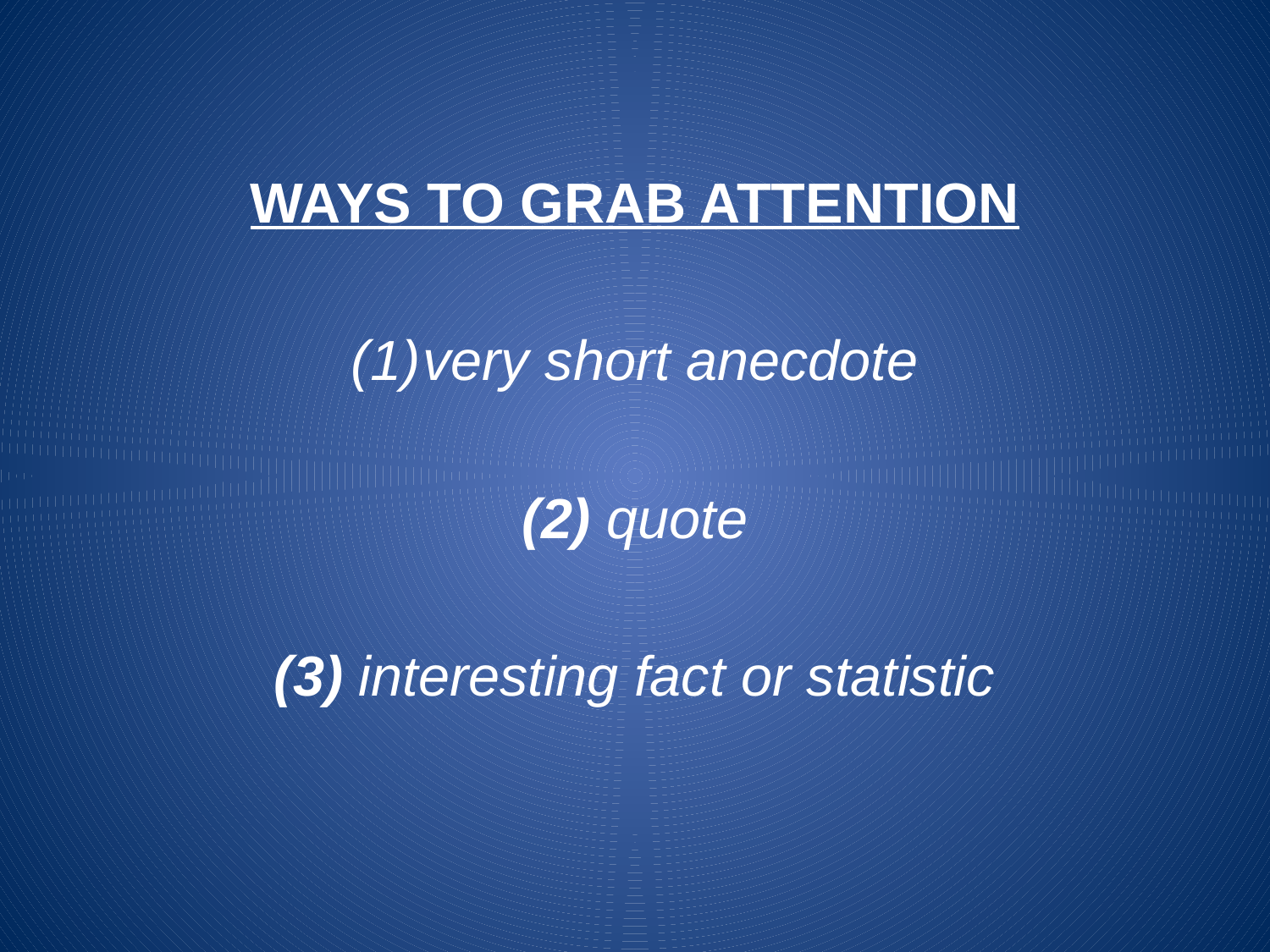

#
Ways to Grab Attention

very short anecdote

(2) quote

(3) interesting fact or statistic